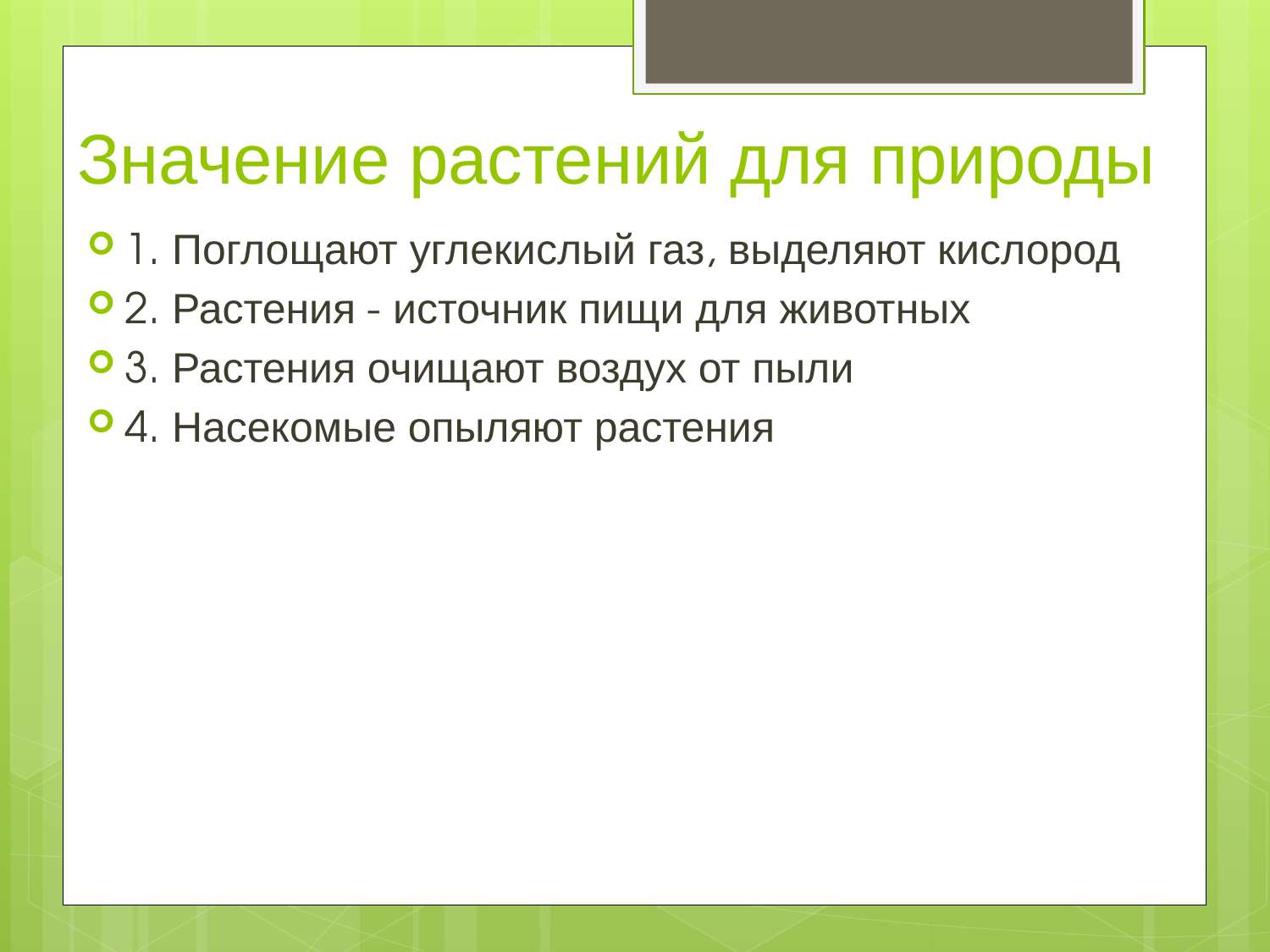

# Значение растений для природы
1. Поглощают углекислый газ, выделяют кислород
2. Растения - источник пищи для животных
3. Растения очищают воздух от пыли
4. Насекомые опыляют растения